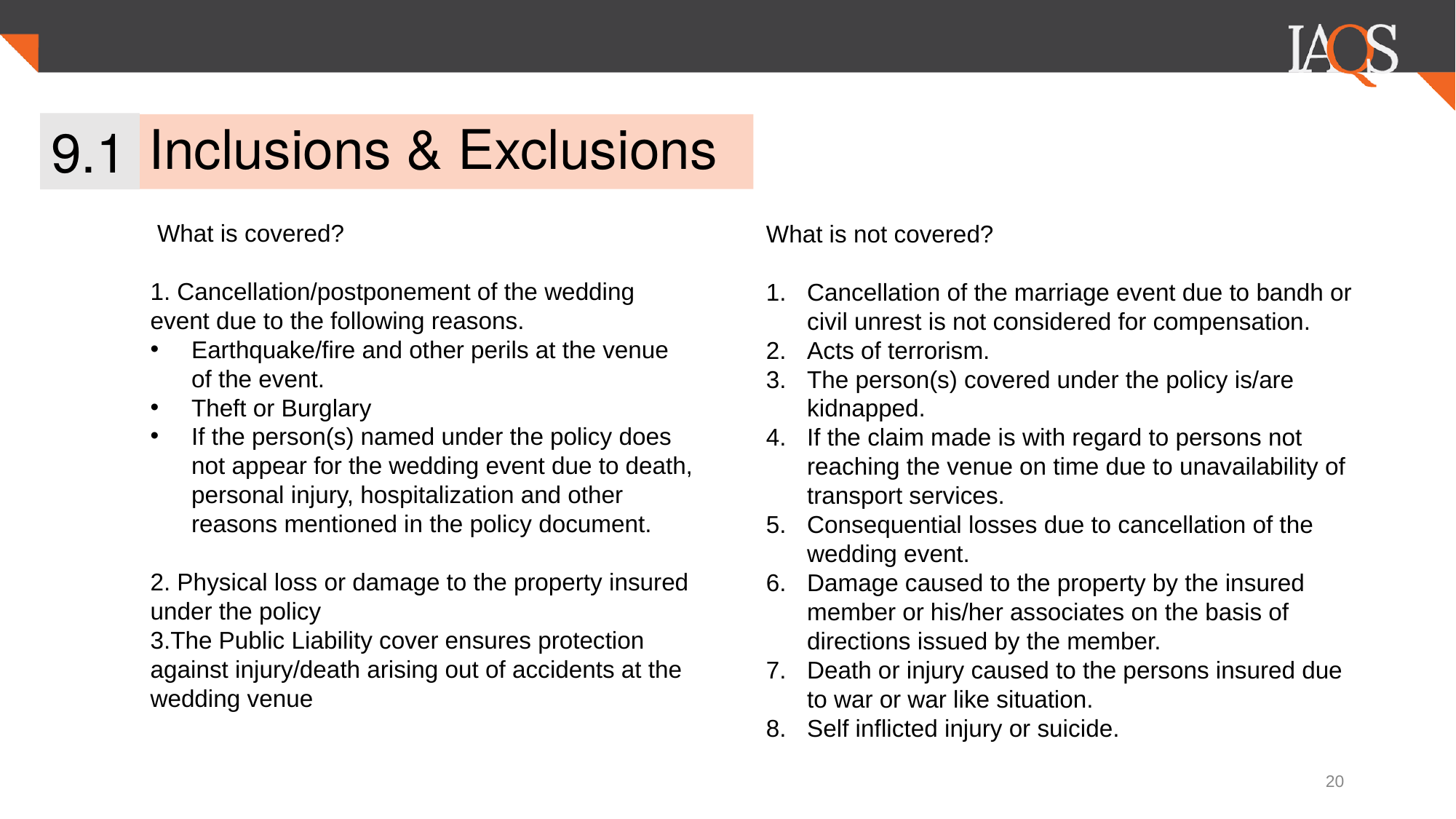

9.1
# Inclusions & Exclusions
 What is covered?

1. Cancellation/postponement of the wedding event due to the following reasons.
Earthquake/fire and other perils at the venue of the event.
Theft or Burglary
If the person(s) named under the policy does not appear for the wedding event due to death, personal injury, hospitalization and other reasons mentioned in the policy document.

2. Physical loss or damage to the property insured under the policy
3.The Public Liability cover ensures protection against injury/death arising out of accidents at the wedding venue

What is not covered?

Cancellation of the marriage event due to bandh or civil unrest is not considered for compensation.
Acts of terrorism.
The person(s) covered under the policy is/are kidnapped.
If the claim made is with regard to persons not reaching the venue on time due to unavailability of transport services.
Consequential losses due to cancellation of the wedding event.
Damage caused to the property by the insured member or his/her associates on the basis of directions issued by the member.
Death or injury caused to the persons insured due to war or war like situation.
Self inflicted injury or suicide.
20